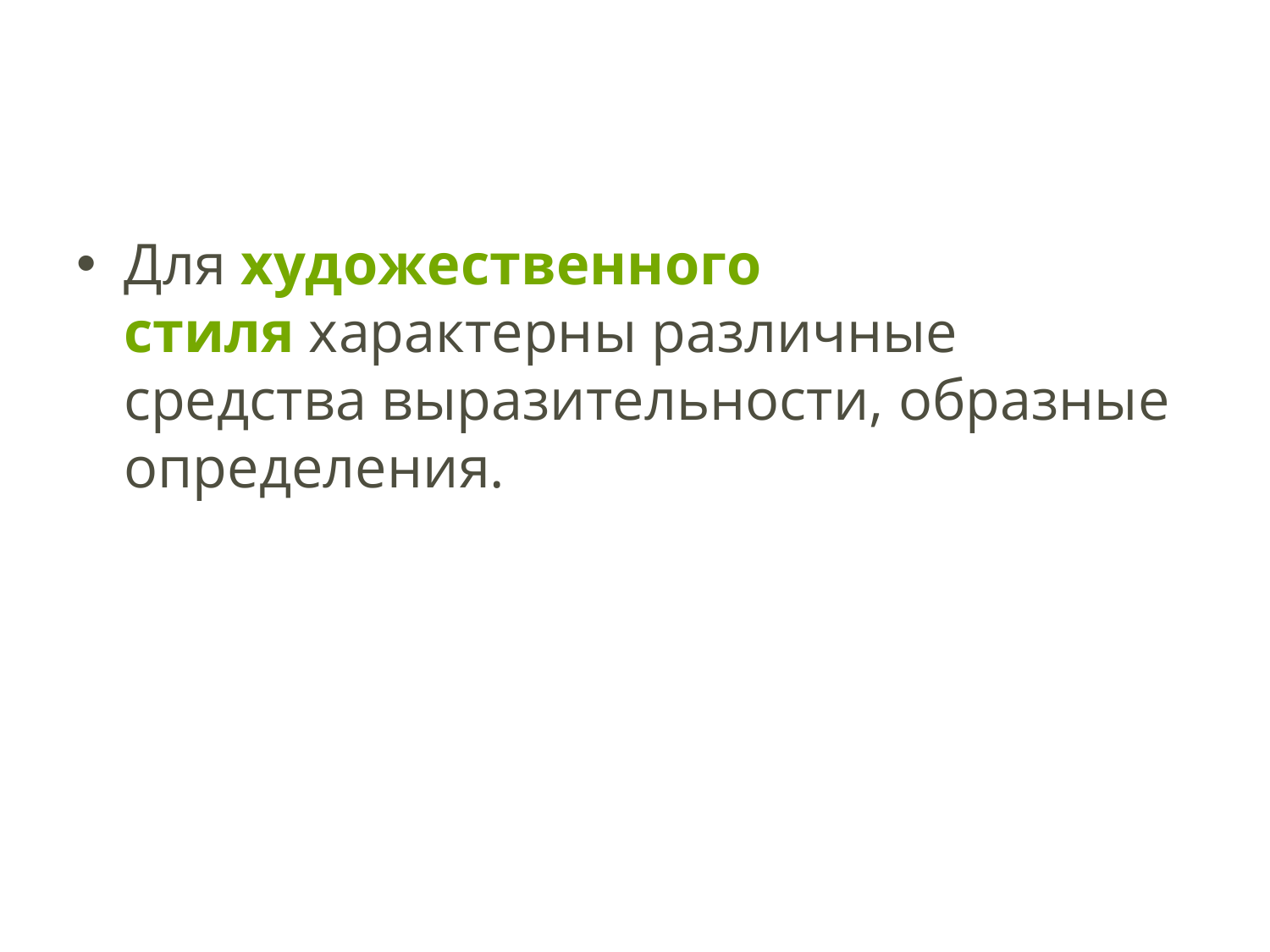

#
Для художественного стиля характерны различные средства выразительности, образные определения.